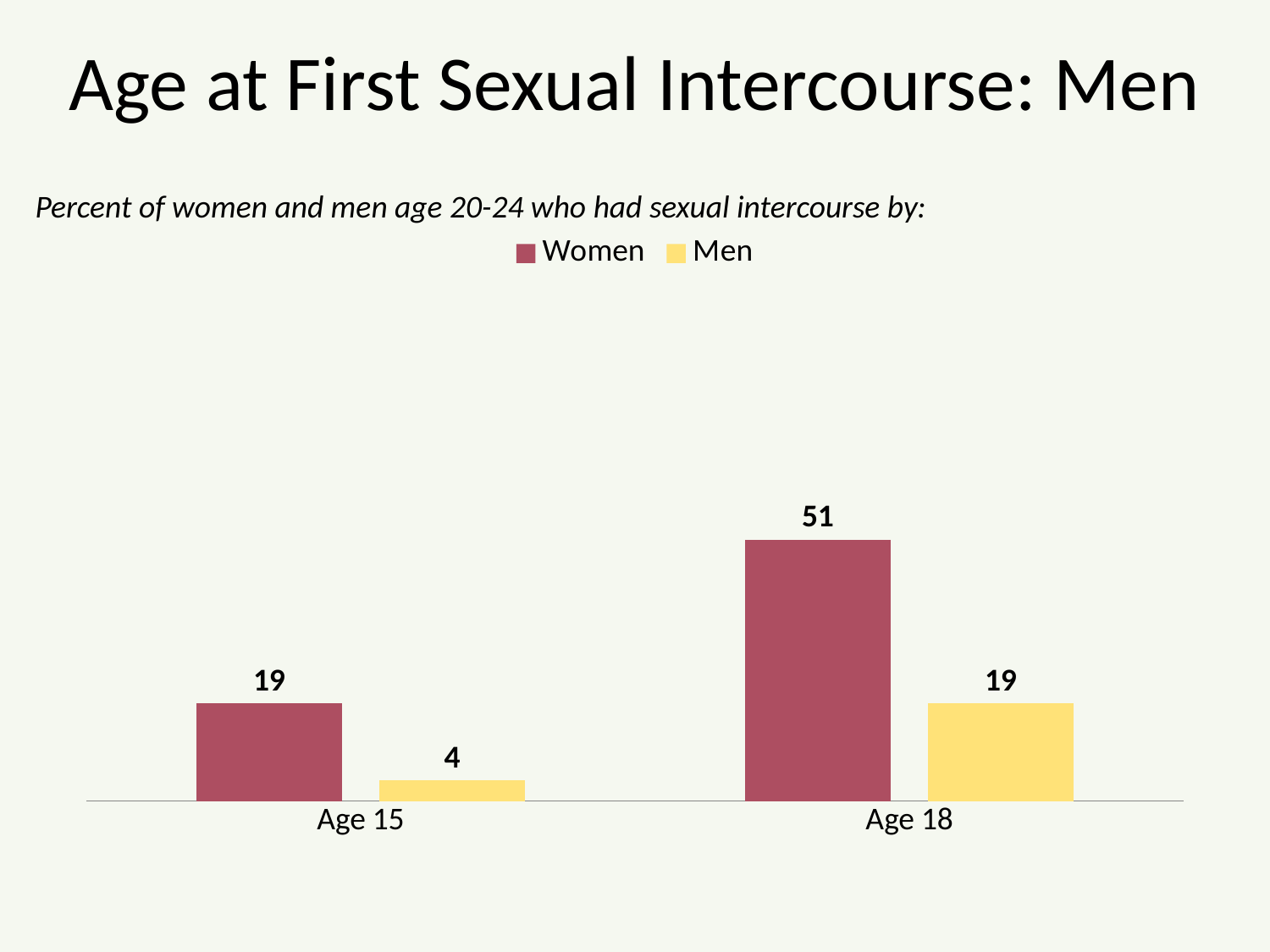

# Age at First Sexual Intercourse: Men
Percent of women and men age 20-24 who had sexual intercourse by:

### Chart

| Category | Women | Men |
|---|---|---|
| Age 15 | 19.0 | 4.0 |
| Age 18 | 51.0 | 19.0 |